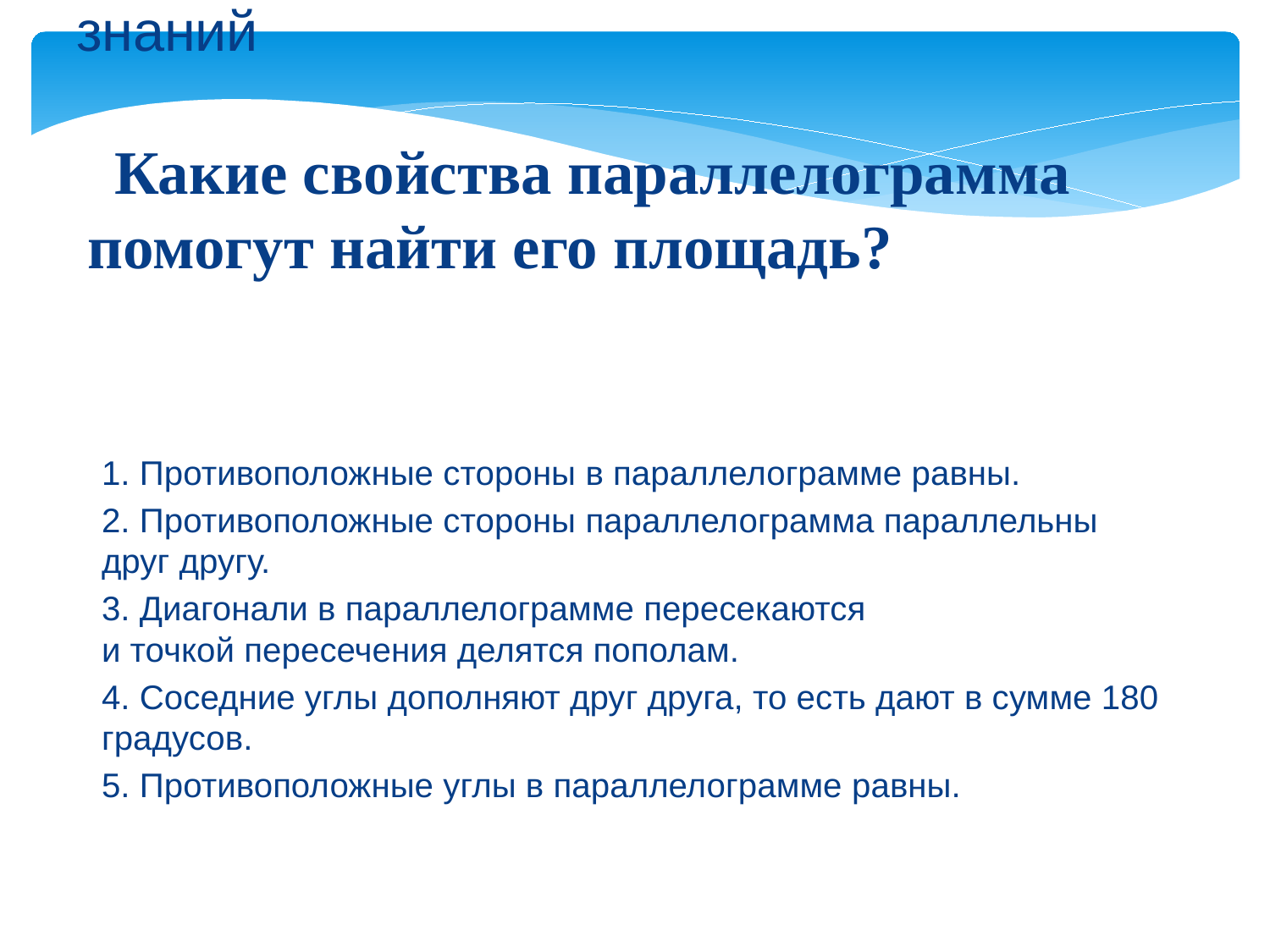

# 1. Актуализация опорных знаний
Какие свойства параллелограмма помогут найти его площадь?

1. Противоположные стороны в параллелограмме равны.
2. Противоположные стороны параллелограмма параллельны друг другу.
3. Диагонали в параллелограмме пересекаются и точкой пересечения делятся пополам.
4. Соседние углы дополняют друг друга, то есть дают в сумме 180 градусов.
5. Противоположные углы в параллелограмме равны.